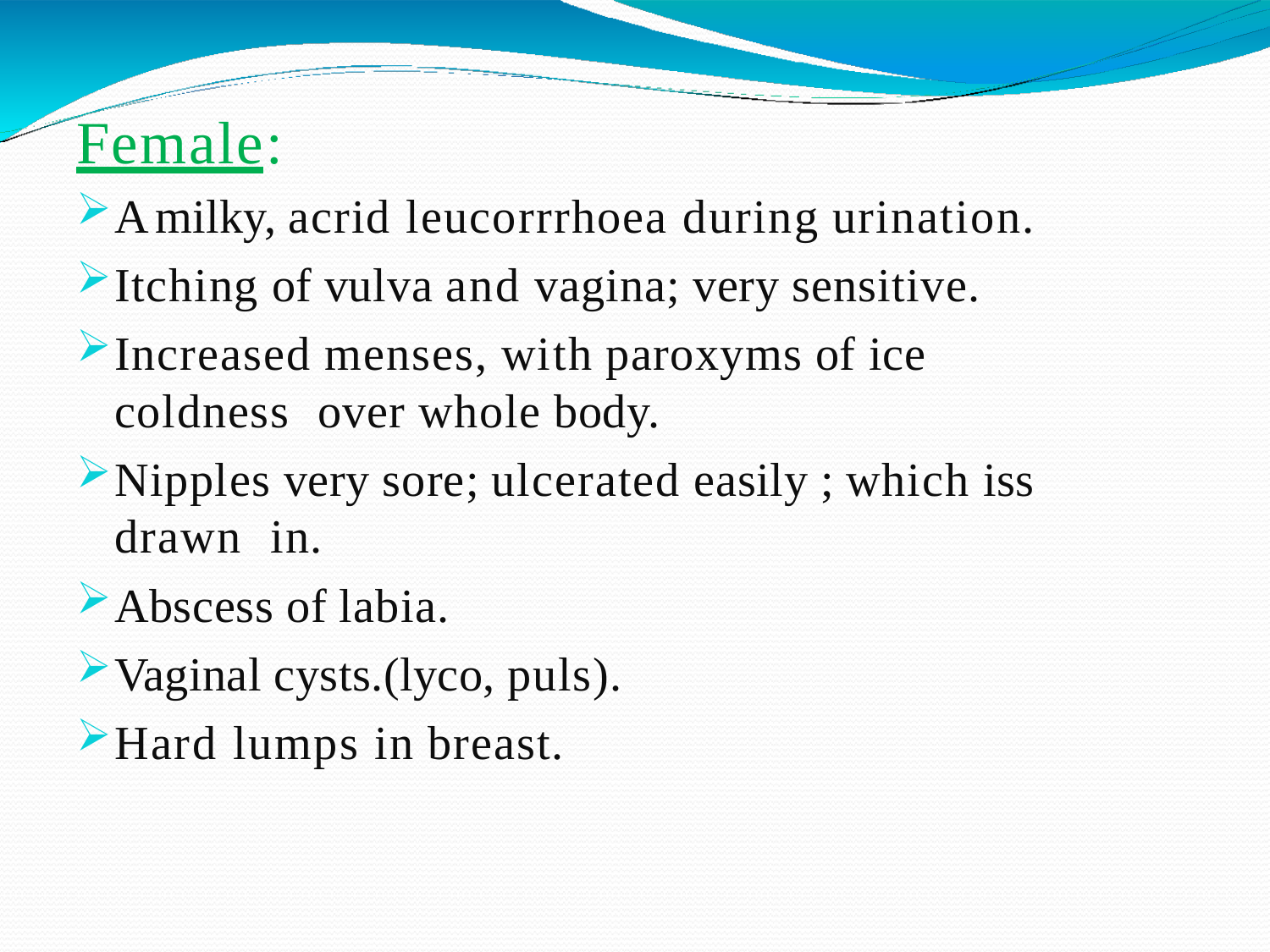

# Female:
A milky, acrid leucorrrhoea during urination.
Itching of vulva and vagina; very sensitive.
Increased menses, with paroxyms of ice coldness  over whole body.
Nipples very sore; ulcerated easily ; which iss drawn  in.
Abscess of labia.
Vaginal cysts.(lyco, puls).
Hard lumps in breast.